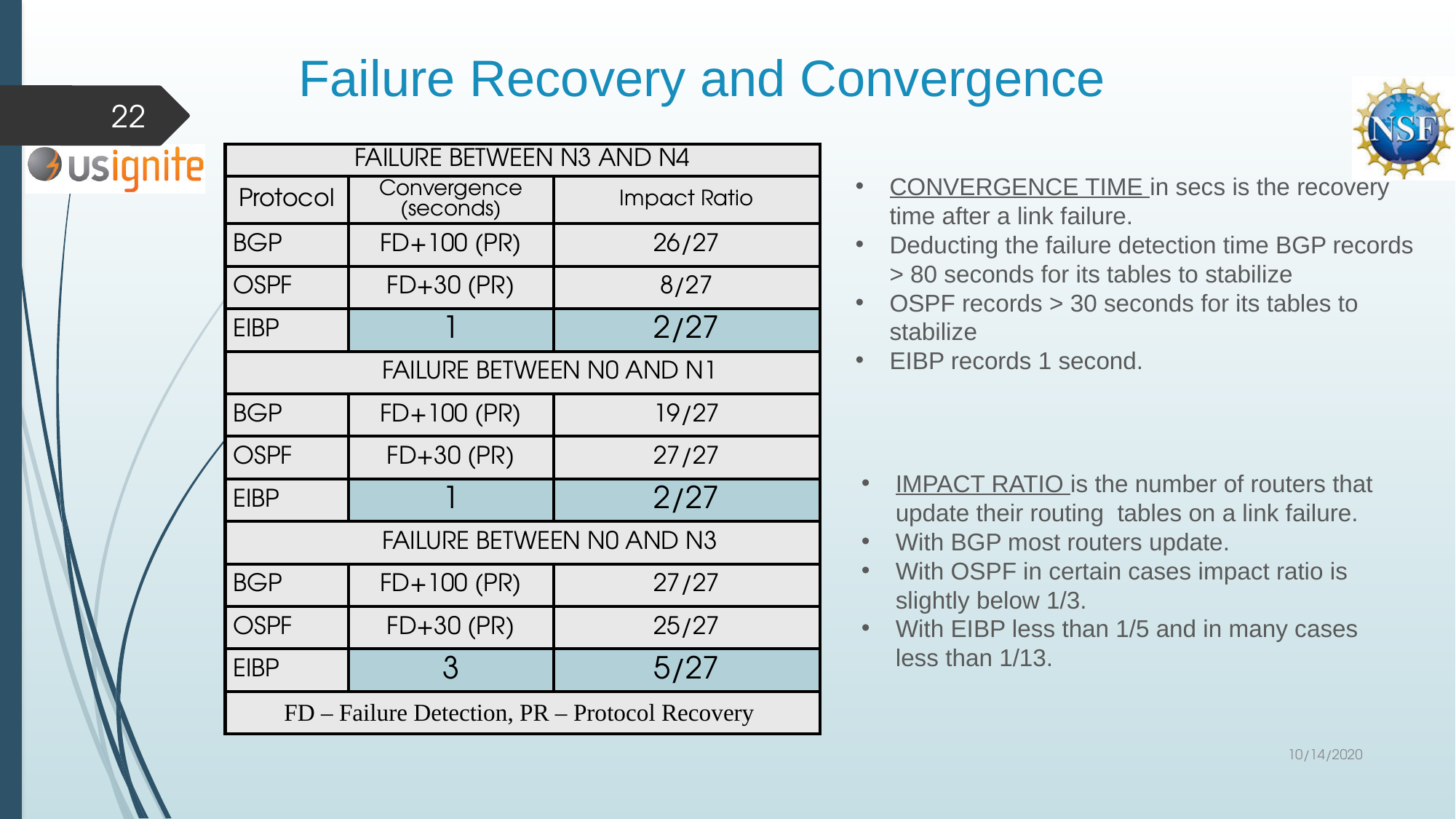

# Failure Recovery and Convergence
22
| FAILURE BETWEEN N3 AND N4 |  |  |
| --- | --- | --- |
| Protocol | Convergence (seconds) | Impact Ratio |
| BGP | FD+100 (PR) | 26/27 |
| OSPF | FD+30 (PR) | 8/27 |
| EIBP | 1 | 2/27 |
| FAILURE BETWEEN N0 AND N1 |  |  |
| BGP | FD+100 (PR) | 19/27 |
| OSPF | FD+30 (PR) | 27/27 |
| EIBP | 1 | 2/27 |
| FAILURE BETWEEN N0 AND N3 |  |  |
| BGP | FD+100 (PR) | 27/27 |
| OSPF | FD+30 (PR) | 25/27 |
| EIBP | 3 | 5/27 |
| FD – Failure Detection, PR – Protocol Recovery |  |  |
CONVERGENCE TIME in secs is the recovery time after a link failure.
Deducting the failure detection time BGP records > 80 seconds for its tables to stabilize
OSPF records > 30 seconds for its tables to stabilize
EIBP records 1 second.
IMPACT RATIO is the number of routers that update their routing  tables on a link failure.
With BGP most routers update.
With OSPF in certain cases impact ratio is slightly below 1/3.
With EIBP less than 1/5 and in many cases less than 1/13.
10/14/2020